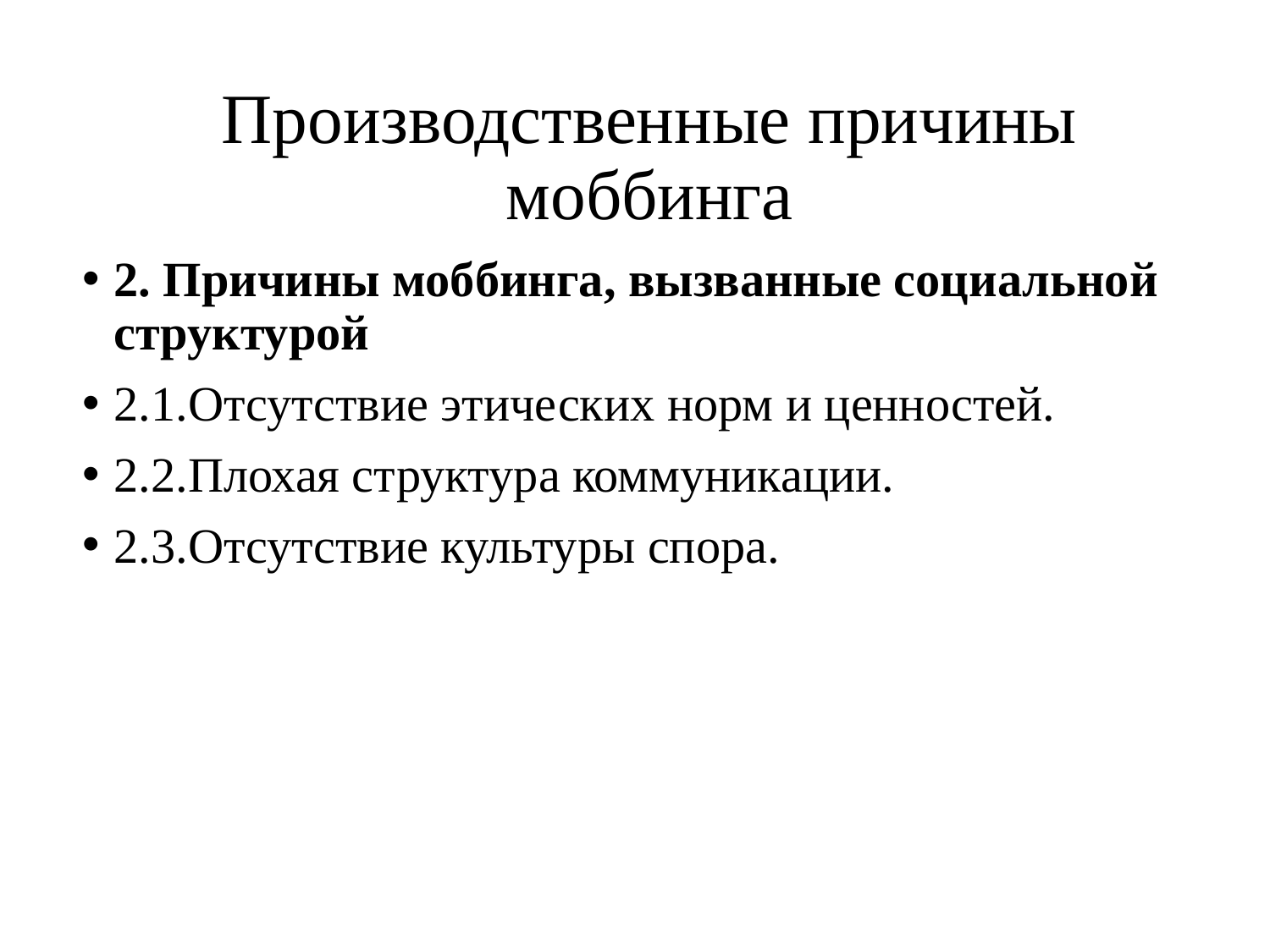

# Производственные причины моббинга
2. Причины моббинга, вызванные социальной структурой
2.1.Отсутствие этических норм и ценностей.
2.2.Плохая структура коммуникации.
2.3.Отсутствие культуры спора.